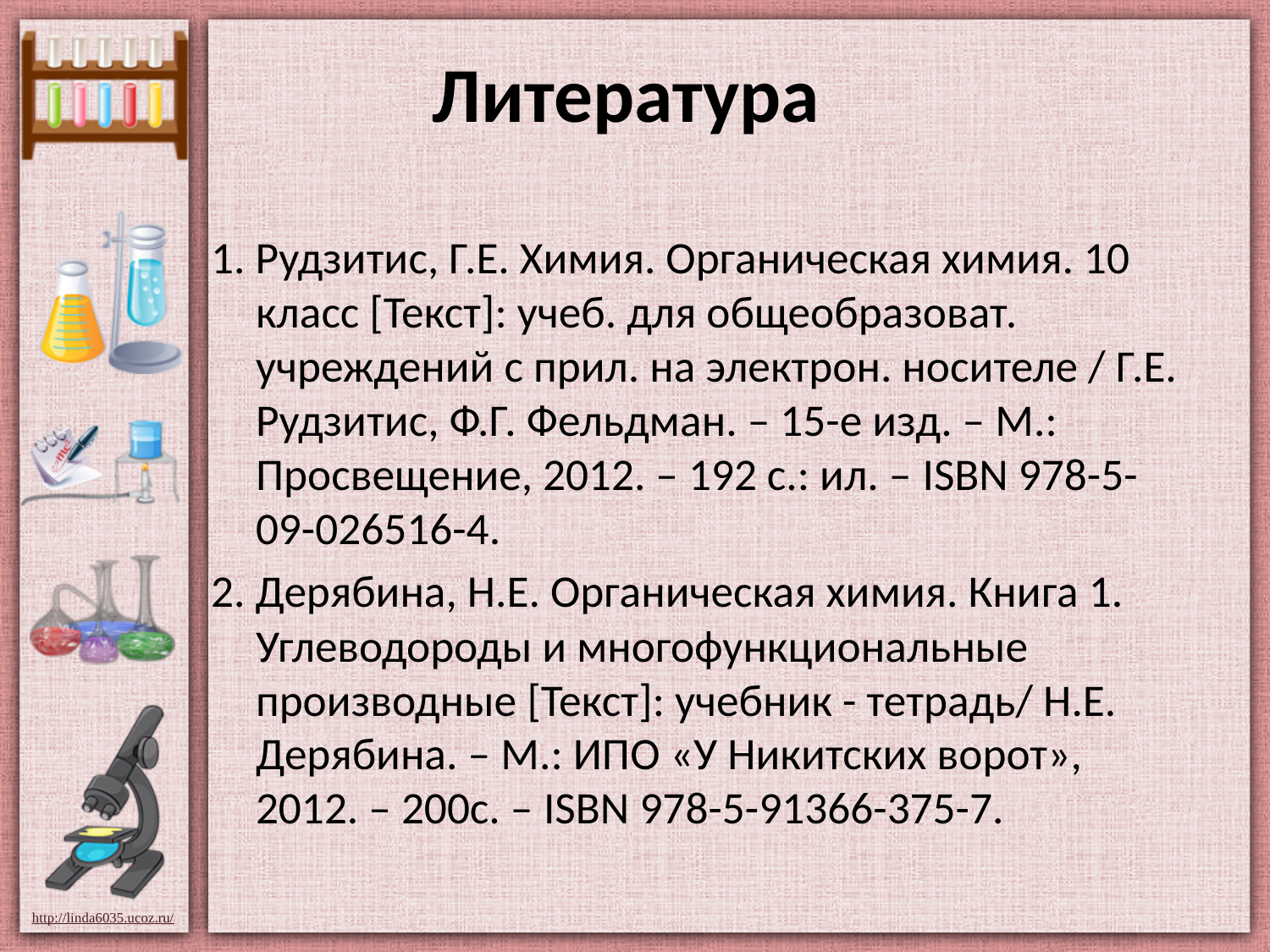

# Литература
1. Рудзитис, Г.Е. Химия. Органическая химия. 10 класс [Текст]: учеб. для общеобразоват. учреждений с прил. на электрон. носителе / Г.Е. Рудзитис, Ф.Г. Фельдман. – 15-е изд. – М.: Просвещение, 2012. – 192 с.: ил. – ISBN 978-5-09-026516-4.
2. Дерябина, Н.Е. Органическая химия. Книга 1. Углеводороды и многофункциональные производные [Текст]: учебник - тетрадь/ Н.Е. Дерябина. – М.: ИПО «У Никитских ворот», 2012. – 200с. – ISBN 978-5-91366-375-7.